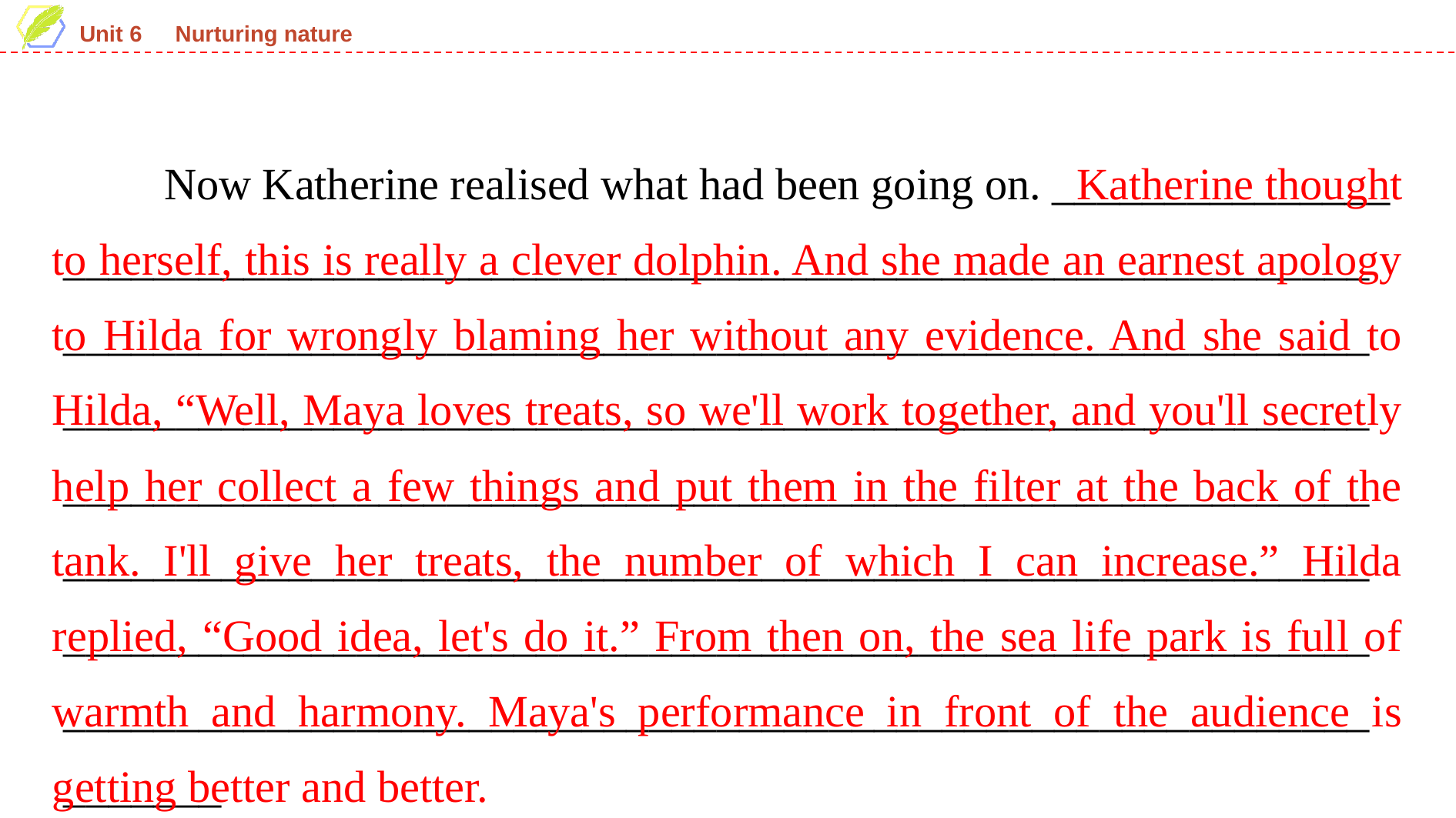

Katherine thought to herself, this is really a clever dolphin. And she made an earnest apology to Hilda for wrongly blaming her without any evidence. And she said to Hilda, “Well, Maya loves treats, so we'll work together, and you'll secretly help her collect a few things and put them in the filter at the back of the tank. I'll give her treats, the number of which I can increase.” Hilda replied, “Good idea, let's do it.” From then on, the sea life park is full of warmth and harmony. Maya's performance in front of the audience is getting better and better.
　　Now Katherine realised what had been going on. _______________
_____________________________________________________________________________________________________________________________________________________________________________________________________________________________________________________________________________________________________________________________________________________________________________________________________________________________